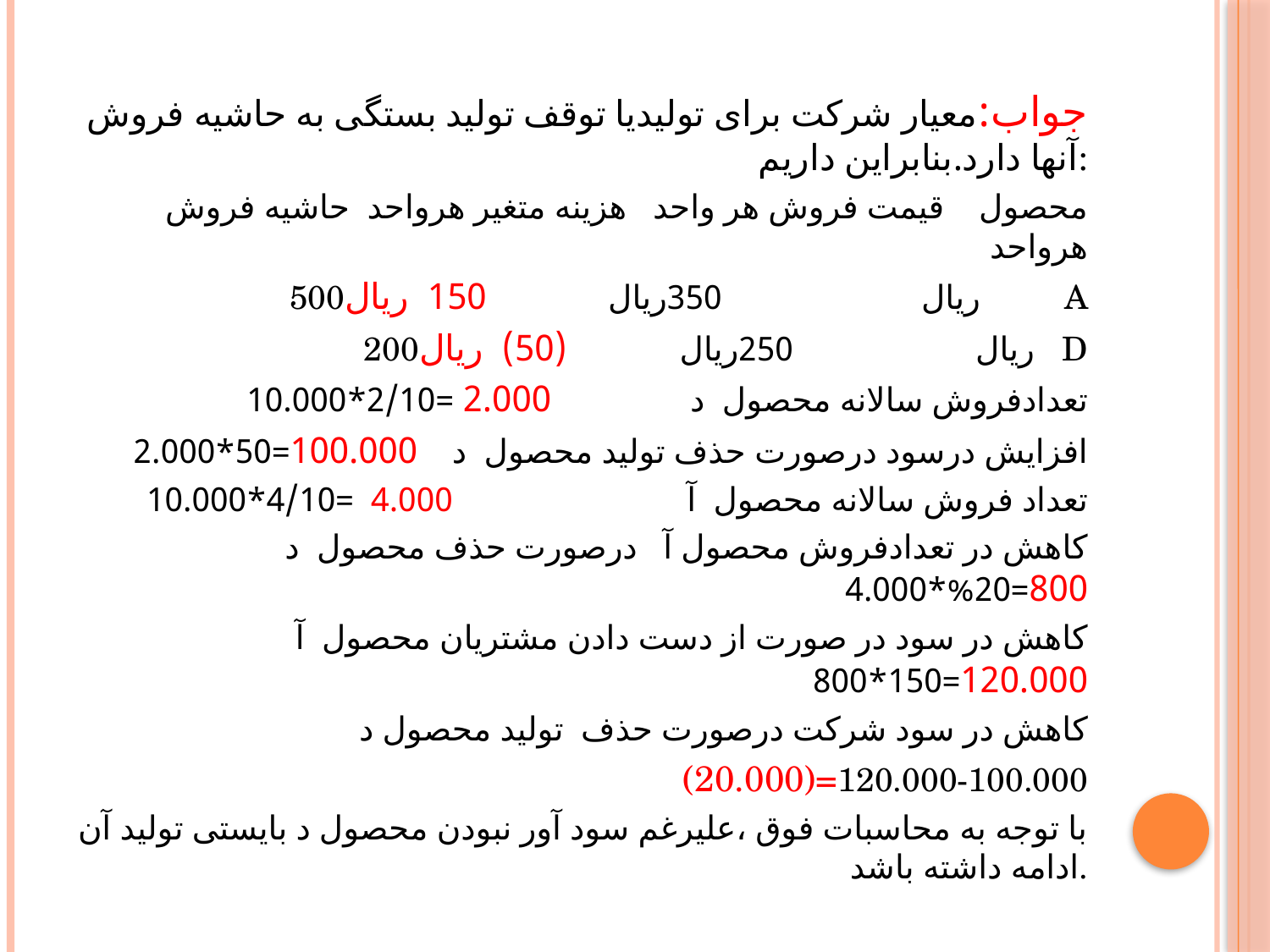

#
جواب:معیار شرکت برای تولیدیا توقف تولید بستگی به حاشیه فروش آنها دارد.بنابراین داریم:
محصول    قیمت فروش هر واحد   هزینه متغیر هرواحد  حاشیه فروش هرواحد
                  500ریال                       350ریال              150  ریال         A
                200ریال                     250ریال             (50)  ریال   D
تعدادفروش سالانه محصول  د                2.000 =2/10*10.000
افزایش درسود درصورت حذف تولید محصول  د    100.000=50*2.000
تعداد فروش سالانه محصول  آ                           4.000  =4/10*10.000
کاهش در تعدادفروش محصول آ   درصورت حذف محصول  د 800=20%*4.000
کاهش در سود در صورت از دست دادن مشتریان محصول  آ      120.000=150*800
کاهش در سود شرکت درصورت حذف  تولید محصول د
 (20.000)=120.000-100.000
با توجه به محاسبات فوق ،علیرغم سود آور نبودن محصول د بایستی تولید آن ادامه داشته باشد.